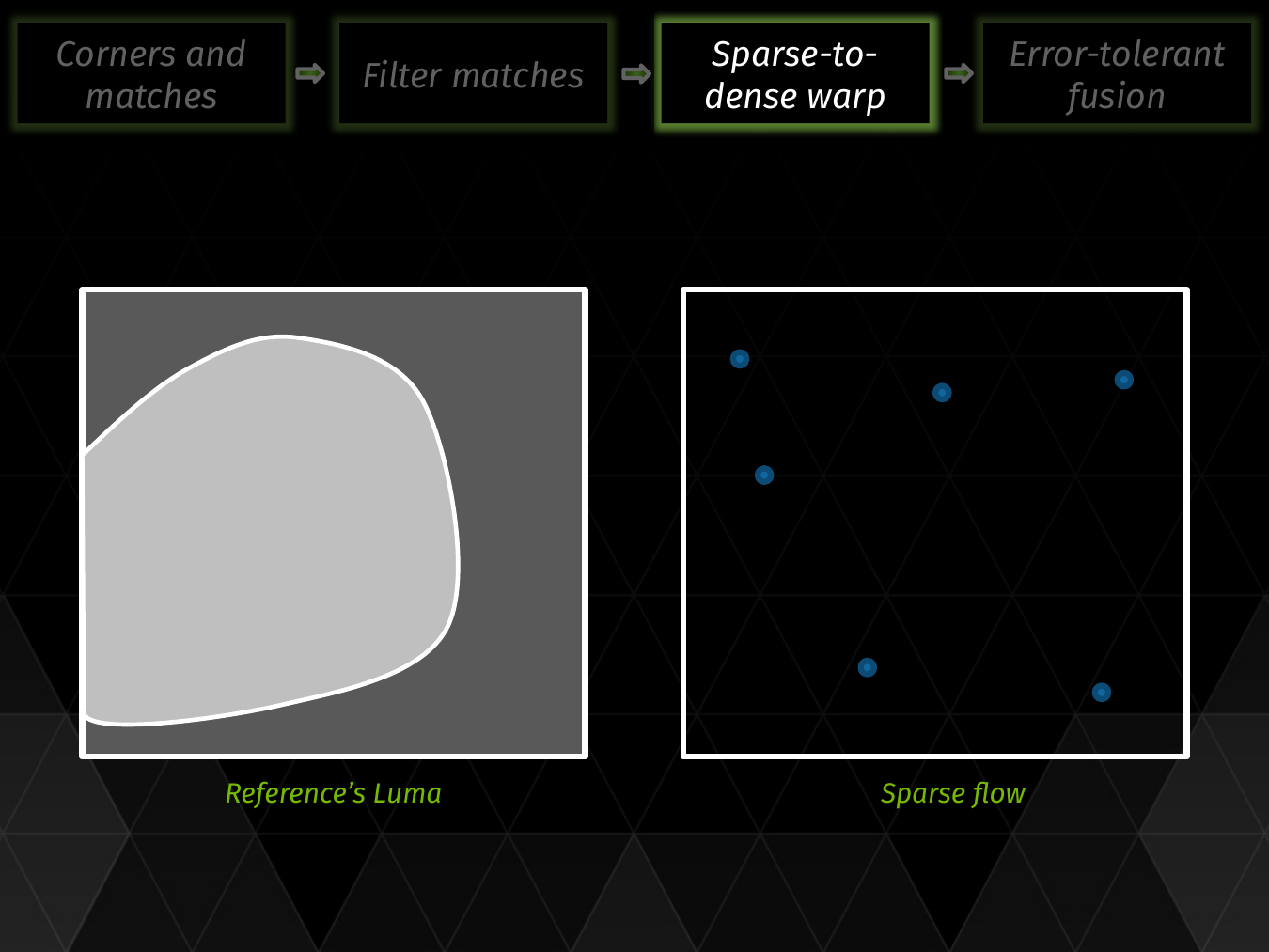

Corners and matches
Filter matches
Sparse-to-dense warp
Error-tolerant fusion

Reference’s Luma
Sparse flow